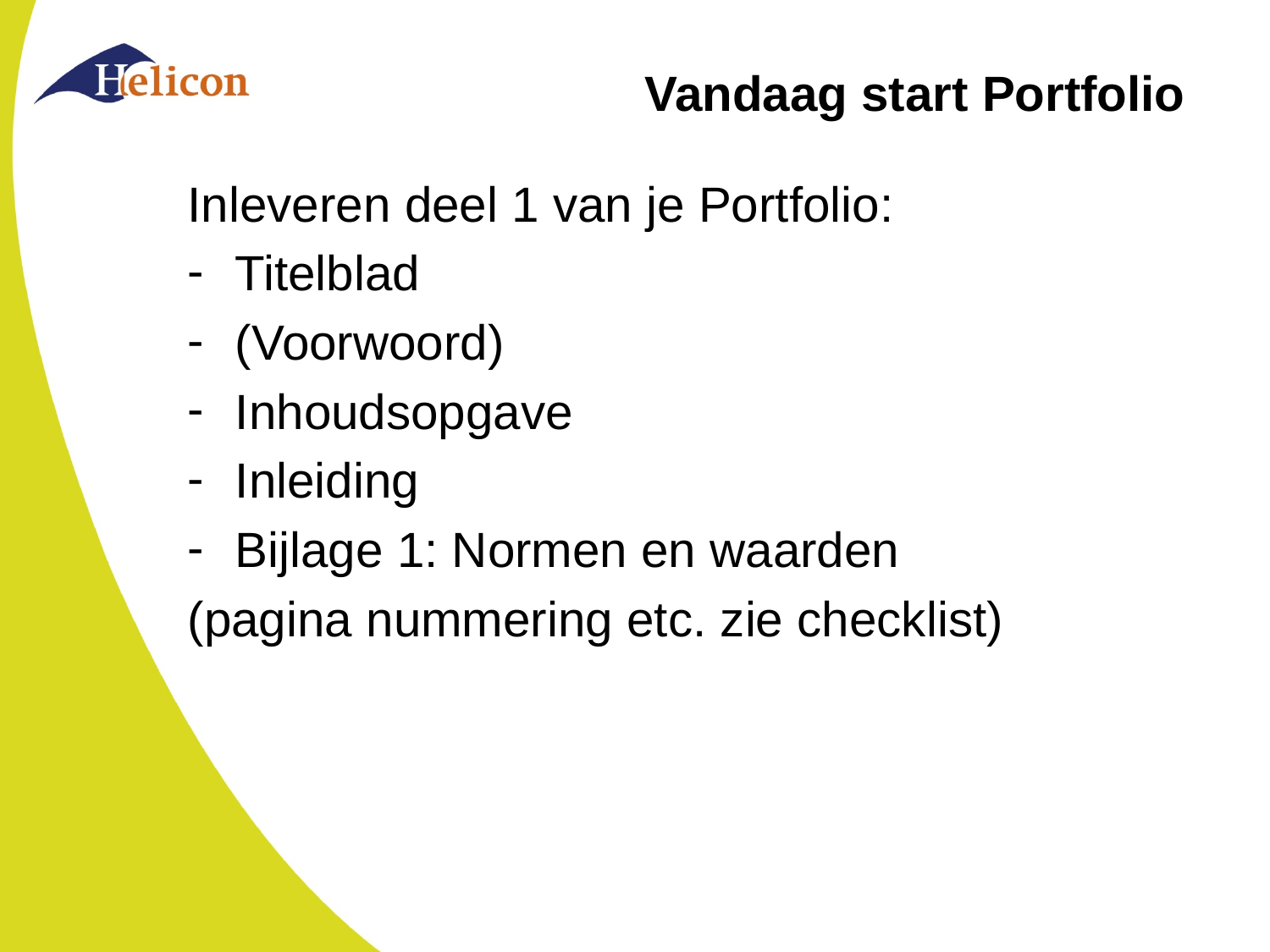

# Vandaag start Portfolio
Inleveren deel 1 van je Portfolio:
Titelblad
(Voorwoord)
Inhoudsopgave
Inleiding
Bijlage 1: Normen en waarden
(pagina nummering etc. zie checklist)